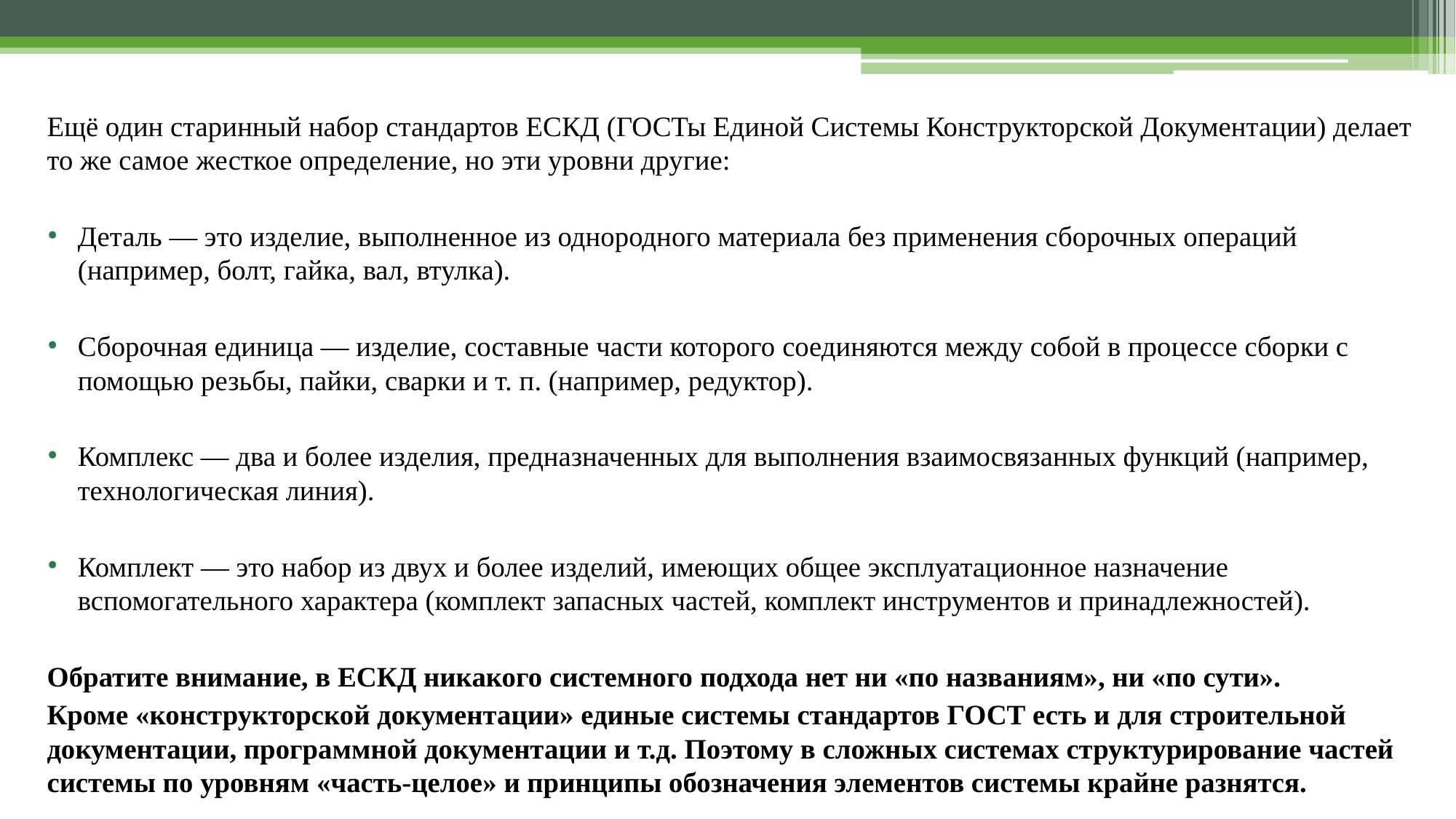

Ещё один старинный набор стандартов ЕСКД (ГОСТы Единой Системы Конструкторской Документации) делает то же самое жесткое определение, но эти уровни другие:

Деталь — это изделие, выполненное из однородного материала без применения сборочных операций (например, болт, гайка, вал, втулка).

Сборочная единица — изделие, составные части которого соединяются между собой в процессе сборки с помощью резьбы, пайки, сварки и т. п. (например, редуктор).

Комплекс — два и более изделия, предназначенных для выполнения взаимосвязанных функций (например, технологическая линия).

Комплект — это набор из двух и более изделий, имеющих общее эксплуатационное назначение вспомогательного характера (комплект запасных частей, комплект инструментов и принадлежностей).

Обратите внимание, в ЕСКД никакого системного подхода нет ни «по названиям», ни «по сути».
Кроме «конструкторской документации» единые системы стандартов ГОСТ есть и для строительной документации, программной документации и т.д. Поэтому в сложных системах структурирование частей системы по уровням «часть-целое» и принципы обозначения элементов системы крайне разнятся.